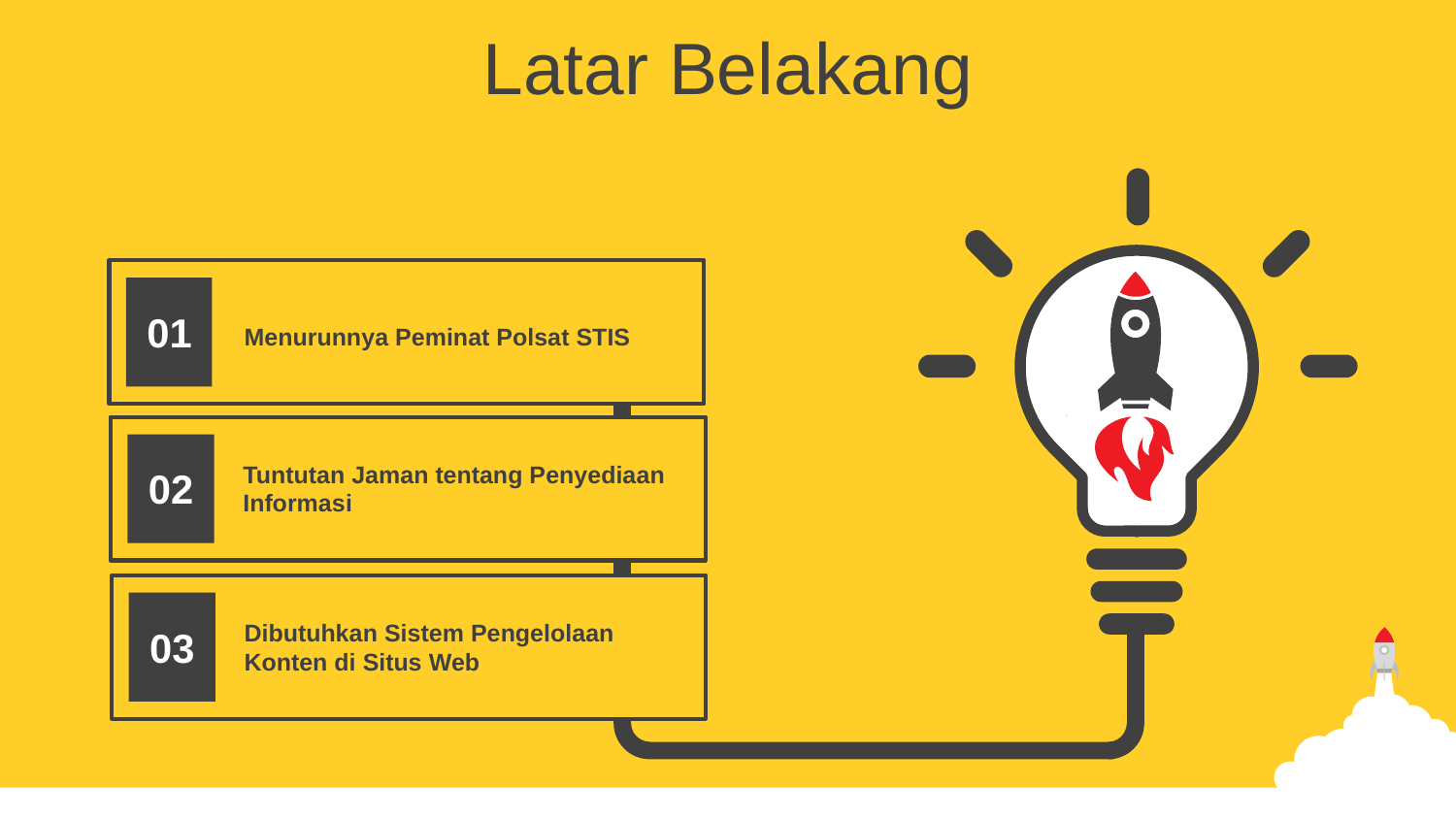

Latar Belakang

01
Menurunnya Peminat Polsat STIS

Tuntutan Jaman tentang Penyediaan Informasi
02

Dibutuhkan Sistem Pengelolaan Konten di Situs Web
03